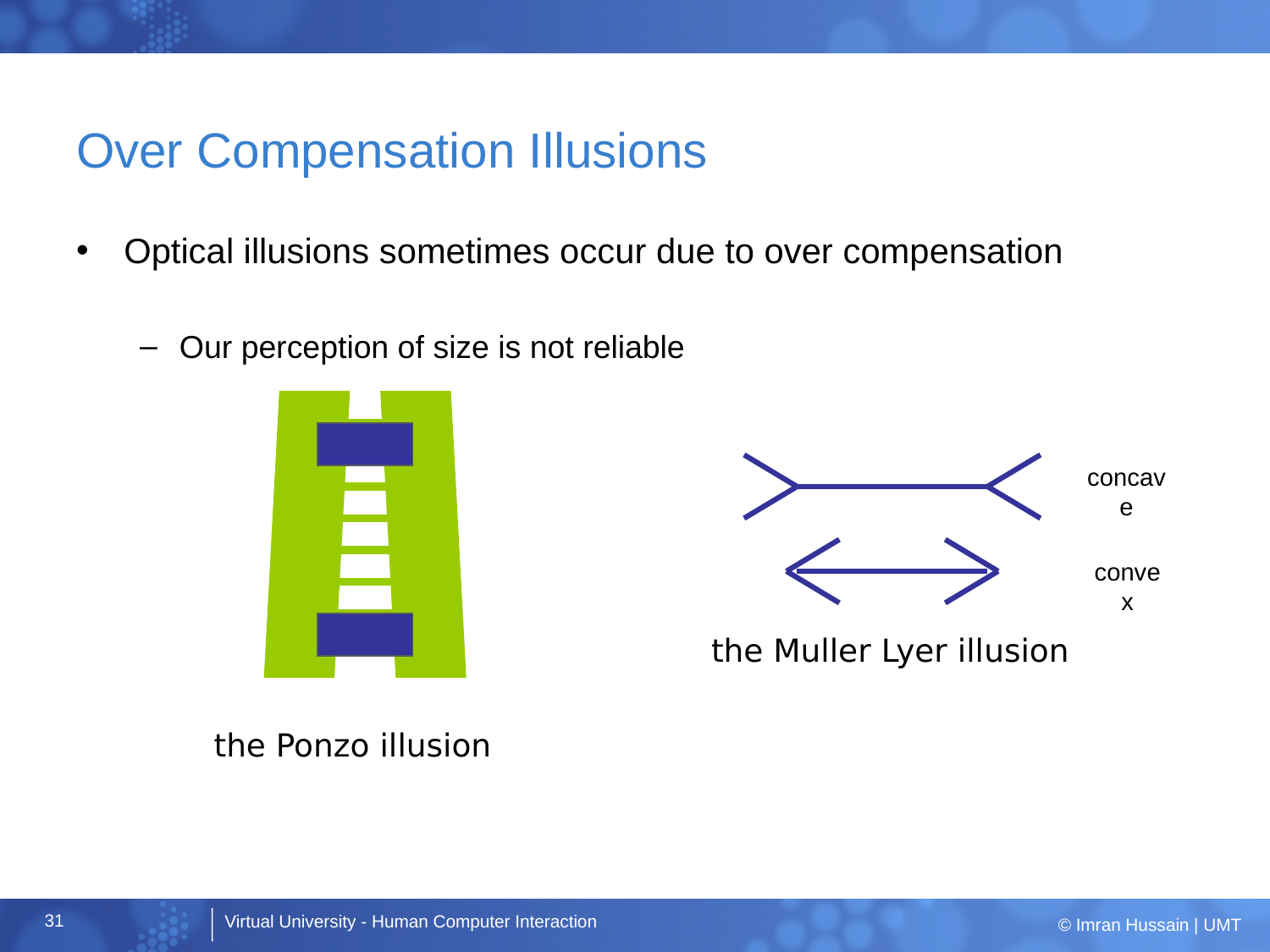

# Over Compensation Illusions
Optical illusions sometimes occur due to over compensation

Our perception of size is not reliable

concave
convex
the Muller Lyer illusion
the Ponzo illusion